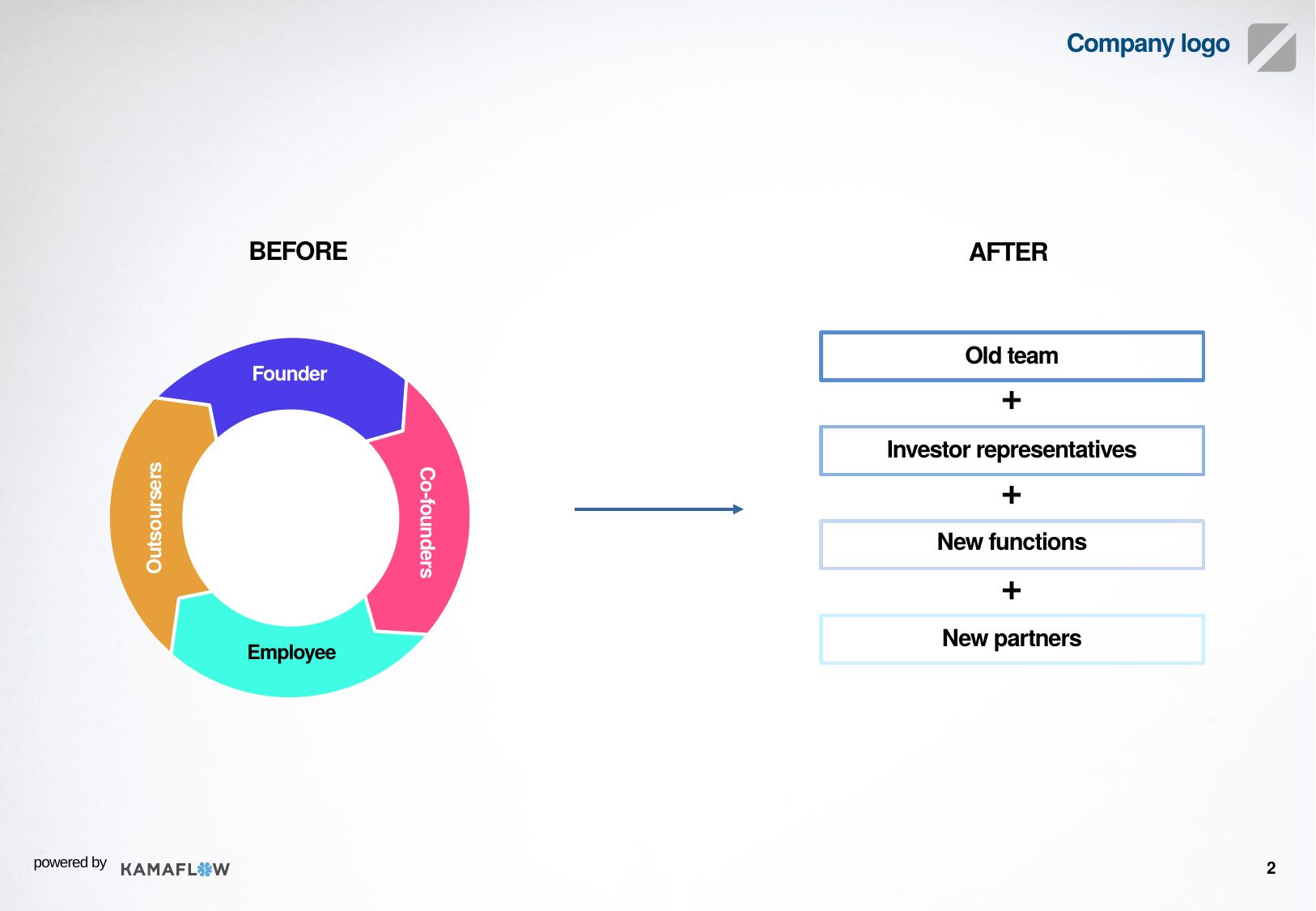

BEFORE
AFTER

Old team

Founder
+

Investor representatives

+

Outsoursers

Co-founders

New functions
+

New partners
Employee
2